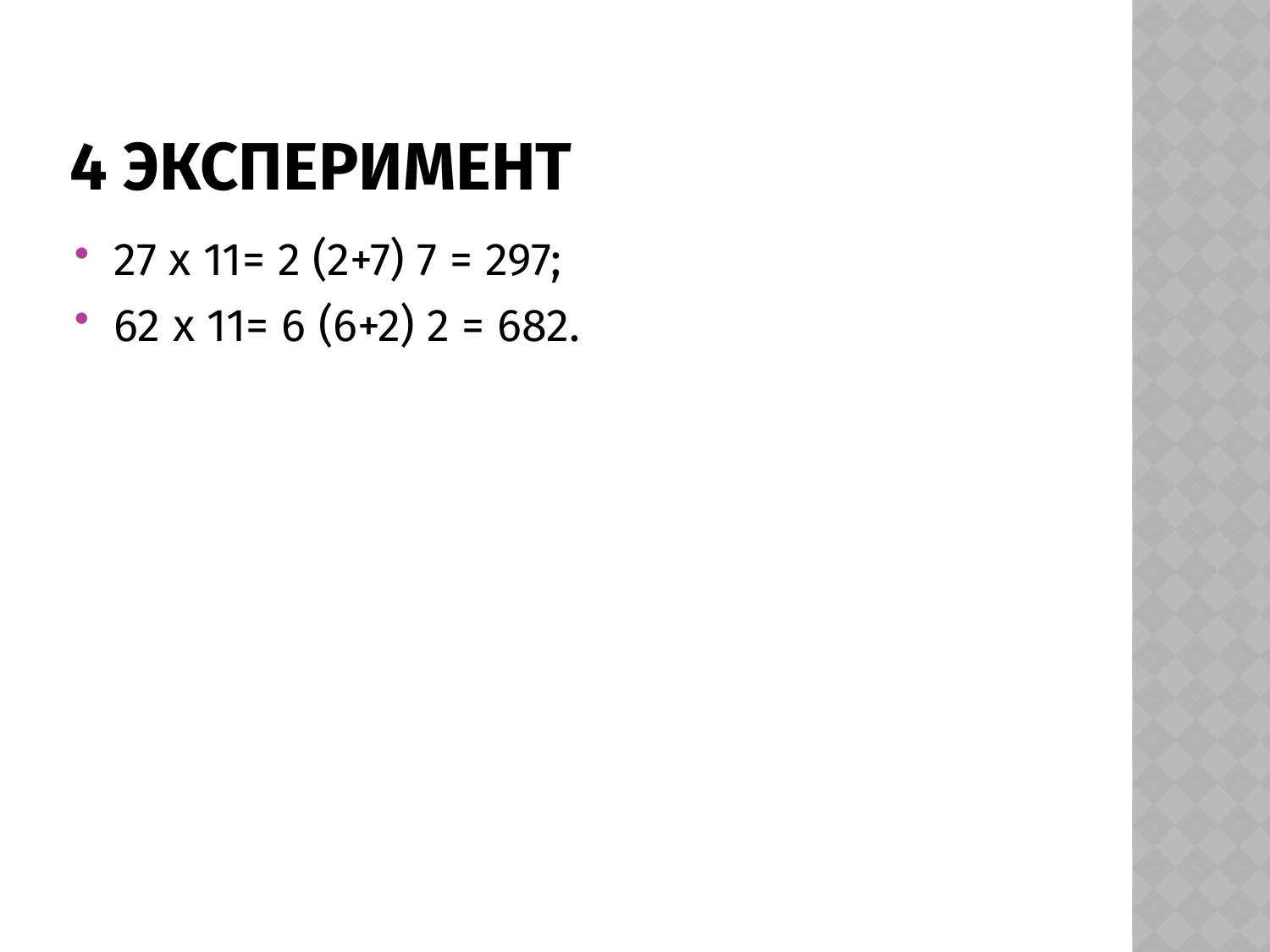

# 4 эксперимент
27 х 11= 2 (2+7) 7 = 297;
62 х 11= 6 (6+2) 2 = 682.